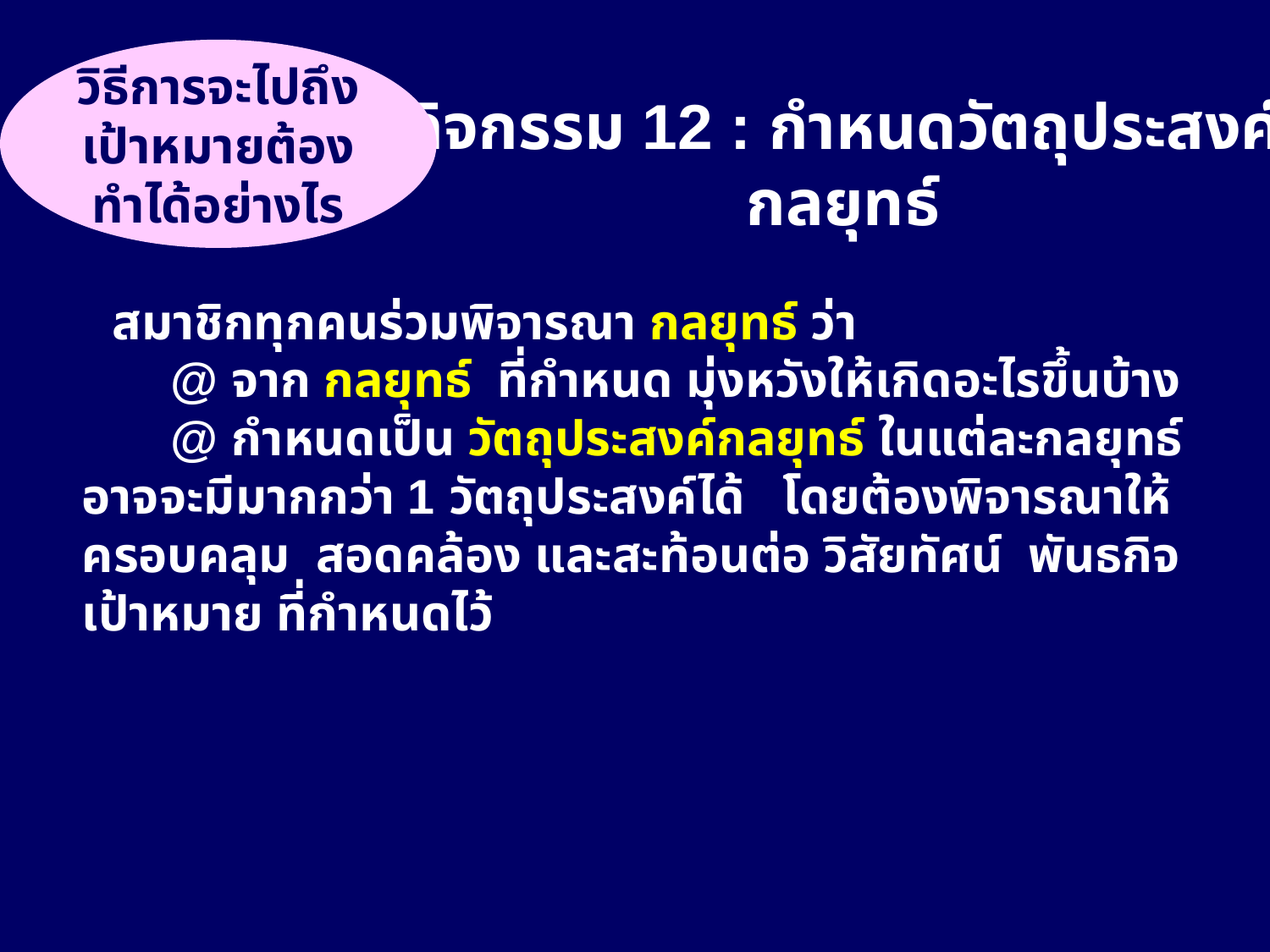

วิธีการจะไปถึงเป้าหมายต้องทำได้อย่างไร
กิจกรรม 12 : กำหนดวัตถุประสงค์กลยุทธ์

   สมาชิกทุกคนร่วมพิจารณา กลยุทธ์ ว่า
       @ จาก กลยุทธ์  ที่กำหนด มุ่งหวังให้เกิดอะไรขึ้นบ้าง
       @ กำหนดเป็น วัตถุประสงค์กลยุทธ์ ในแต่ละกลยุทธ์ อาจจะมีมากกว่า 1 วัตถุประสงค์ได้   โดยต้องพิจารณาให้ครอบคลุม  สอดคล้อง และสะท้อนต่อ วิสัยทัศน์  พันธกิจ  เป้าหมาย ที่กำหนดไว้